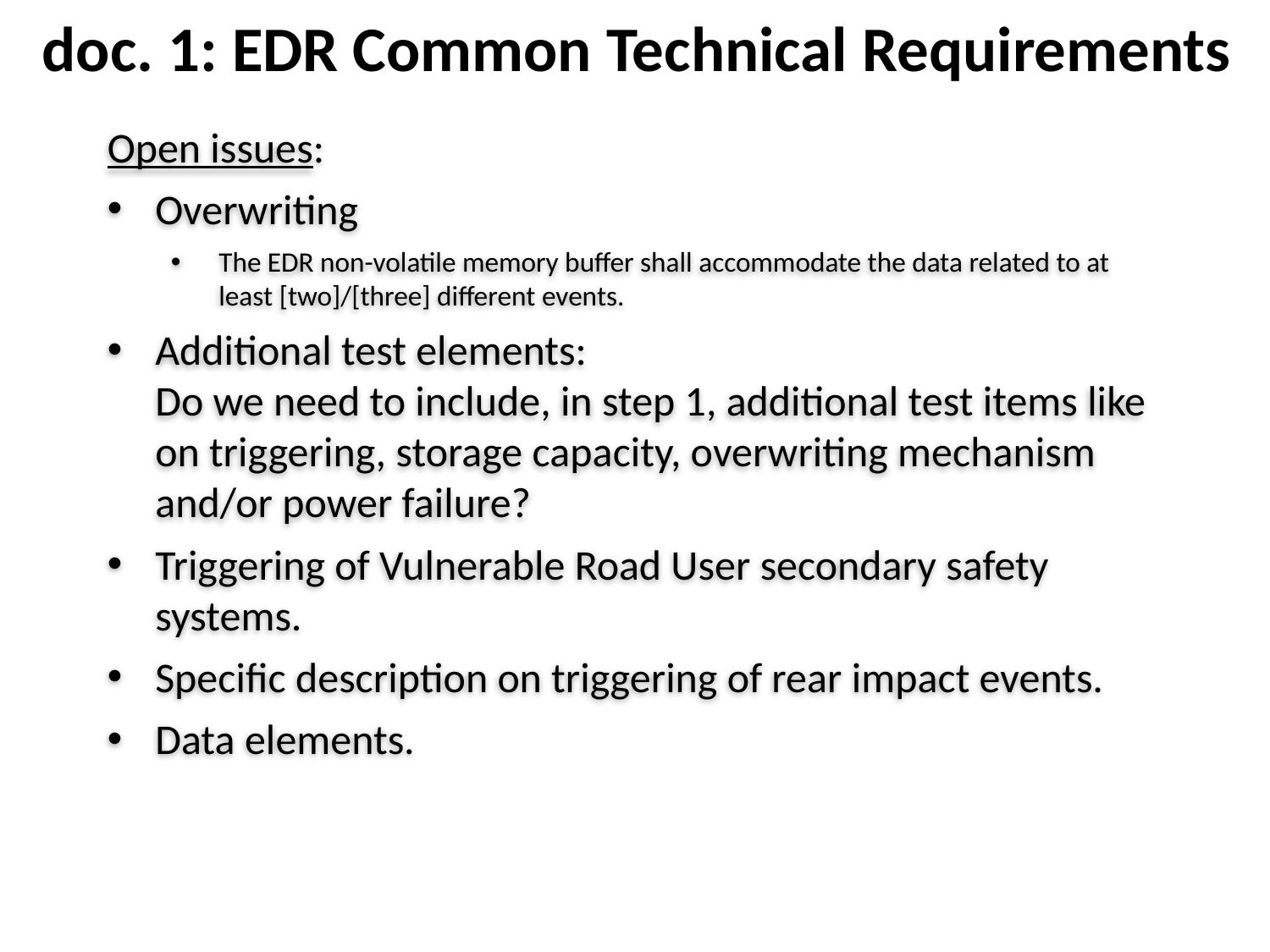

doc. 1: EDR Common Technical Requirements
Open issues:
Overwriting
The EDR non-volatile memory buffer shall accommodate the data related to at least [two]/[three] different events.
Additional test elements:
Do we need to include, in step 1, additional test items like on triggering, storage capacity, overwriting mechanism and/or power failure?
Triggering of Vulnerable Road User secondary safety systems.
Specific description on triggering of rear impact events.
Data elements.